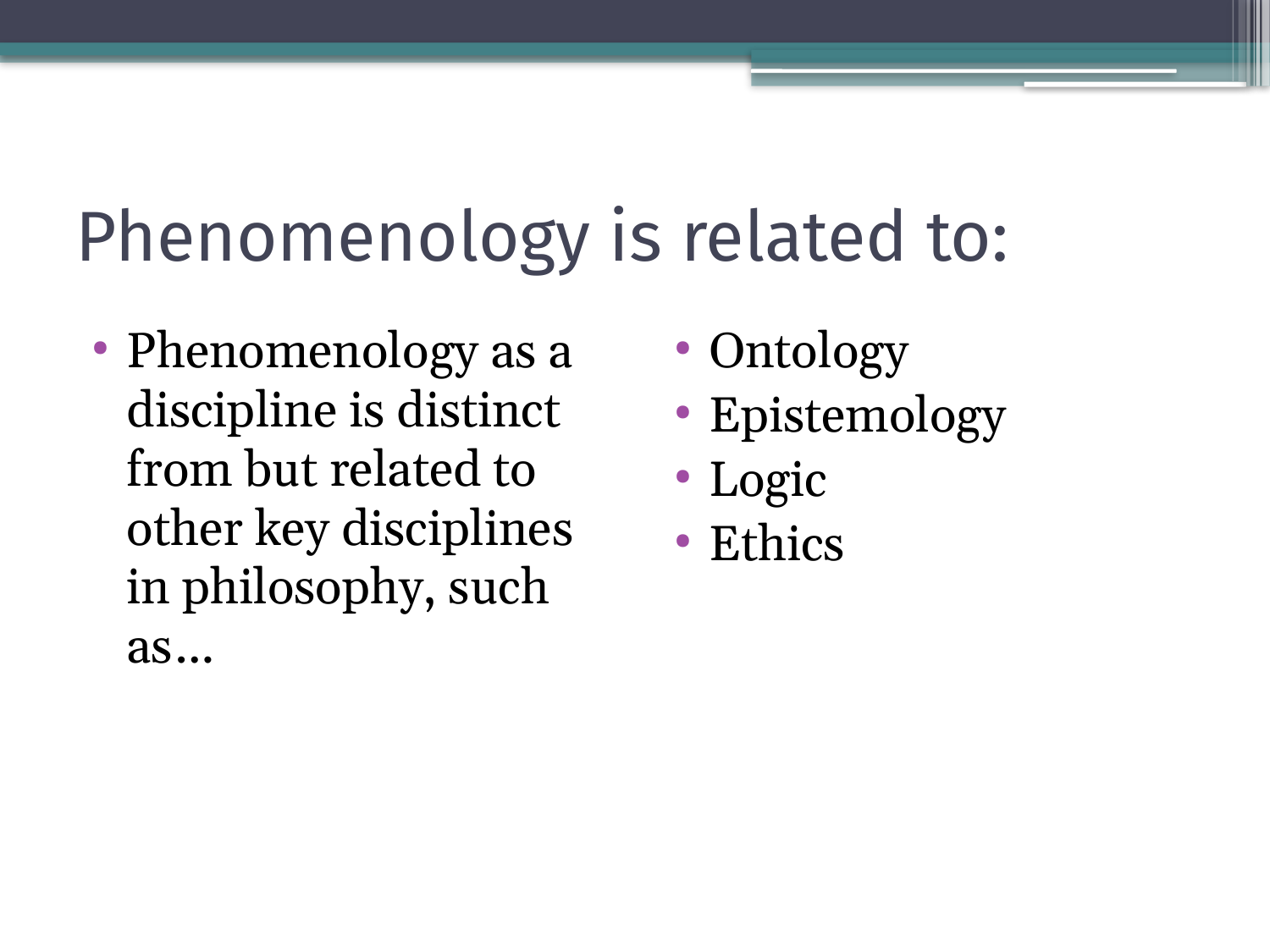

# Phenomenology is related to:
Phenomenology as a discipline is distinct from but related to other key disciplines in philosophy, such as…
Ontology
Epistemology
Logic
Ethics